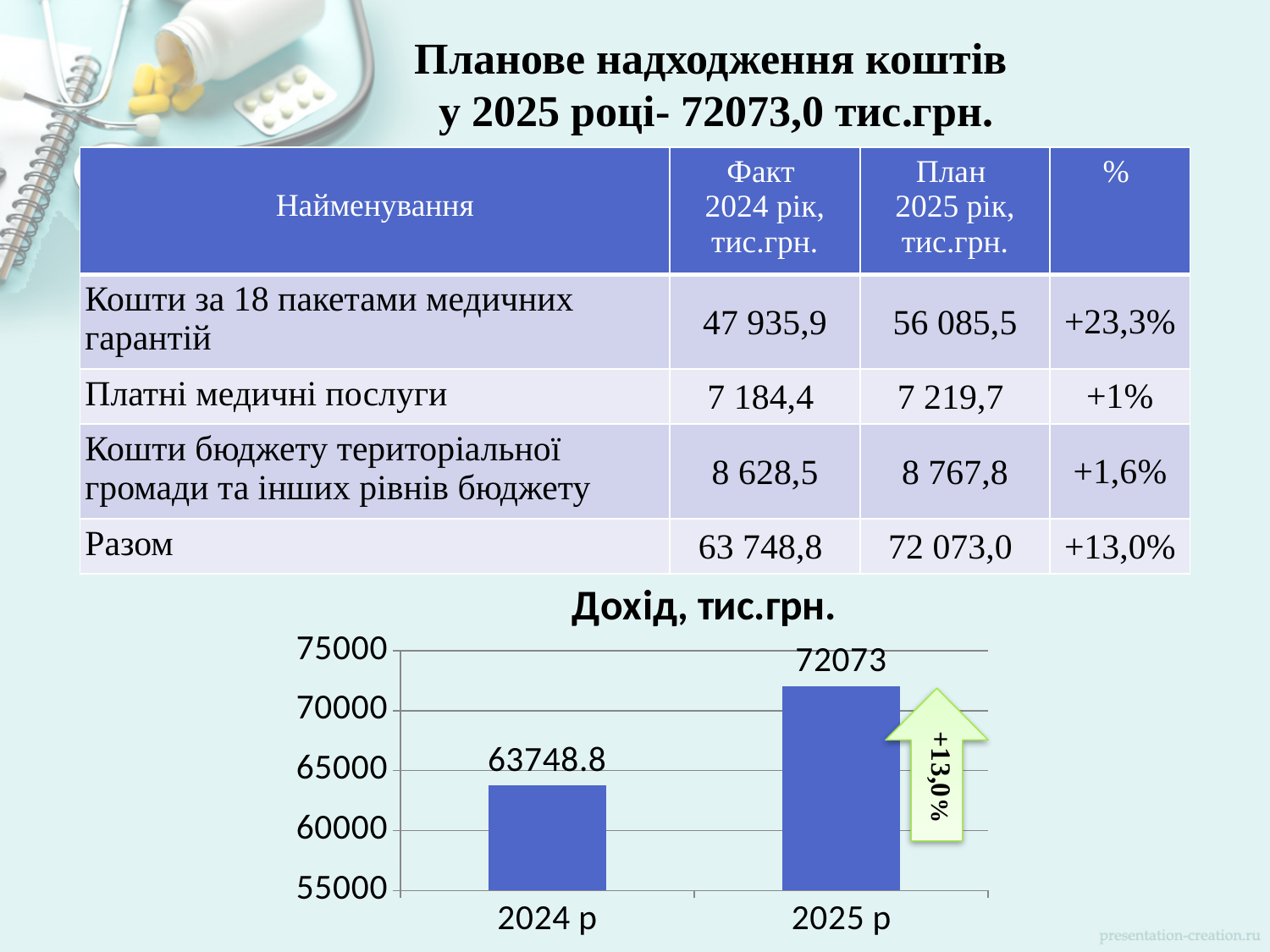

Планове надходження коштів
у 2025 році- 72073,0 тис.грн.
| Найменування | Факт 2024 рік, тис.грн. | План 2025 рік, тис.грн. | % |
| --- | --- | --- | --- |
| Кошти за 18 пакетами медичних гарантій | 47 935,9 | 56 085,5 | +23,3% |
| Платні медичні послуги | 7 184,4 | 7 219,7 | +1% |
| Кошти бюджету територіальної громади та інших рівнів бюджету | 8 628,5 | 8 767,8 | +1,6% |
| Разом | 63 748,8 | 72 073,0 | +13,0% |
2

### Chart:

| Category | Дохід, тис.грн. |
|---|---|
| 2024 р | 63748.8 |
| 2025 р | 72073.0 |